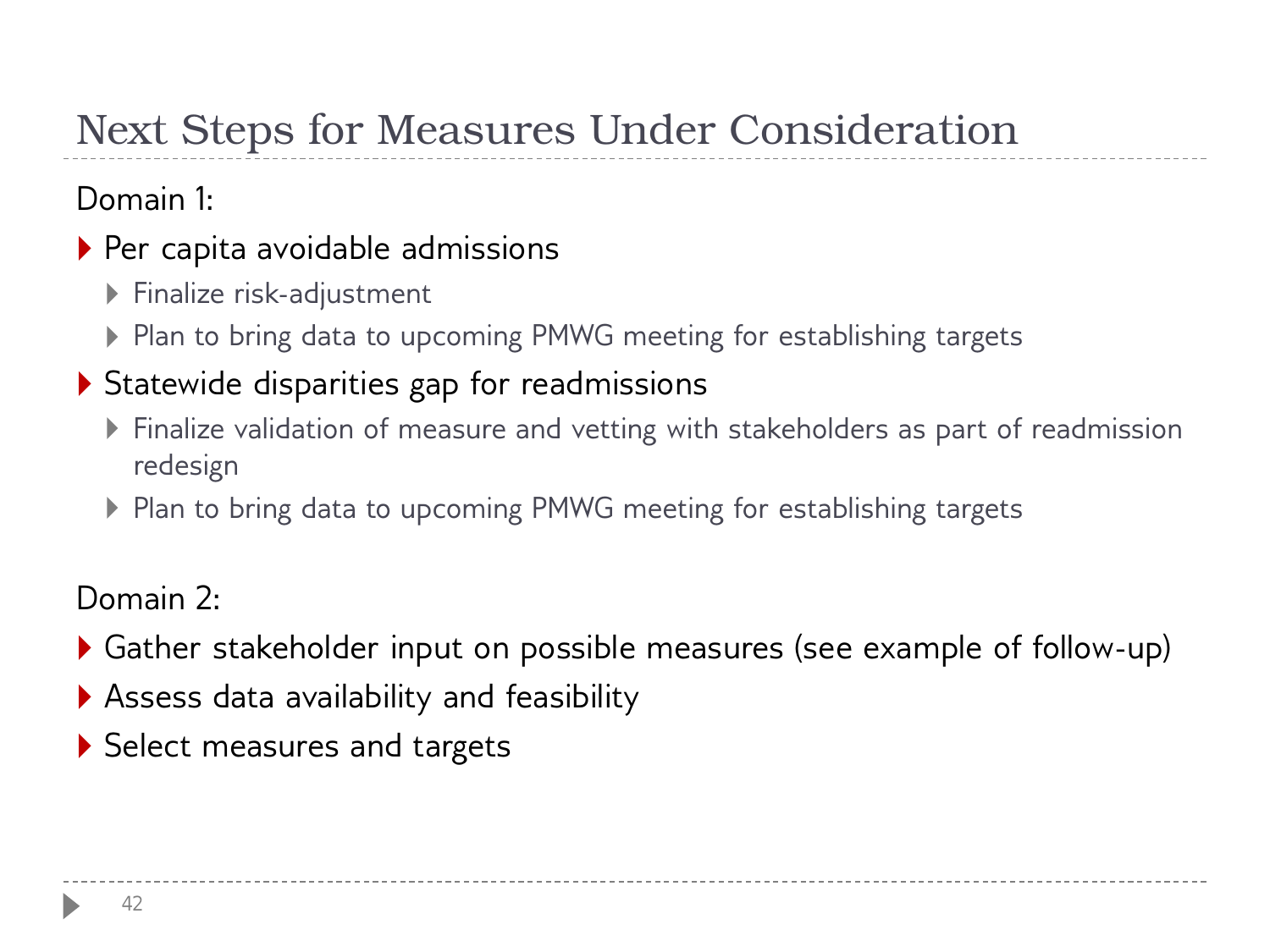

# Next Steps for Measures Under Consideration
Domain 1:
Per capita avoidable admissions
Finalize risk-adjustment
Plan to bring data to upcoming PMWG meeting for establishing targets
Statewide disparities gap for readmissions
Finalize validation of measure and vetting with stakeholders as part of readmission redesign
Plan to bring data to upcoming PMWG meeting for establishing targets

Domain 2:
Gather stakeholder input on possible measures (see example of follow-up)
Assess data availability and feasibility
Select measures and targets